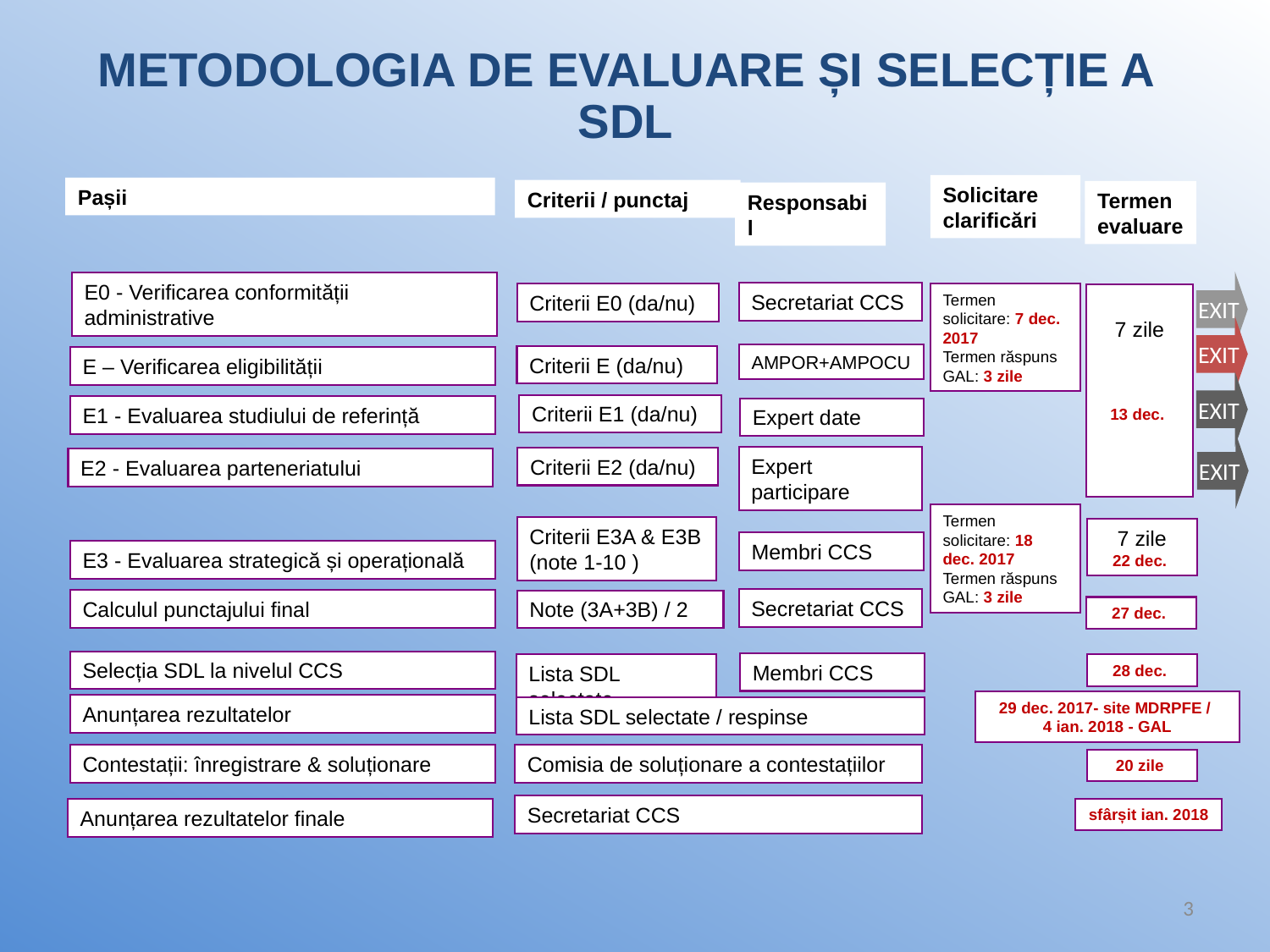

METODOLOGIA DE EVALUARE ȘI SELECȚIE A SDL
Solicitare clarificări
Pașii
Criterii / punctaj
Termen evaluare
Responsabil
EXIT
E0 - Verificarea conformității administrative
Secretariat CCS
Termen solicitare: 7 dec. 2017
Termen răspuns GAL: 3 zile
Criterii E0 (da/nu)

7 zile

13 dec.

EXIT
AMPOR+AMPOCU
Criterii E (da/nu)
E – Verificarea eligibilității
EXIT
Criterii E1 (da/nu)
E1 - Evaluarea studiului de referință
Expert date
EXIT
Expert participare
Criterii E2 (da/nu)
E2 - Evaluarea parteneriatului
Termen solicitare: 18 dec. 2017
Termen răspuns GAL: 3 zile
Criterii E3A & E3B
(note 1-10 )
7 zile
22 dec.
Membri CCS
E3 - Evaluarea strategică și operațională
Secretariat CCS
Calculul punctajului final
Note (3A+3B) / 2
27 dec.
Selecția SDL la nivelul CCS
Membri CCS
Lista SDL selectate
28 dec.
29 dec. 2017- site MDRPFE /
4 ian. 2018 - GAL
Anunțarea rezultatelor
Lista SDL selectate / respinse
Contestații: înregistrare & soluționare
Comisia de soluționare a contestațiilor
20 zile
Secretariat CCS
sfârșit ian. 2018
Anunțarea rezultatelor finale
3